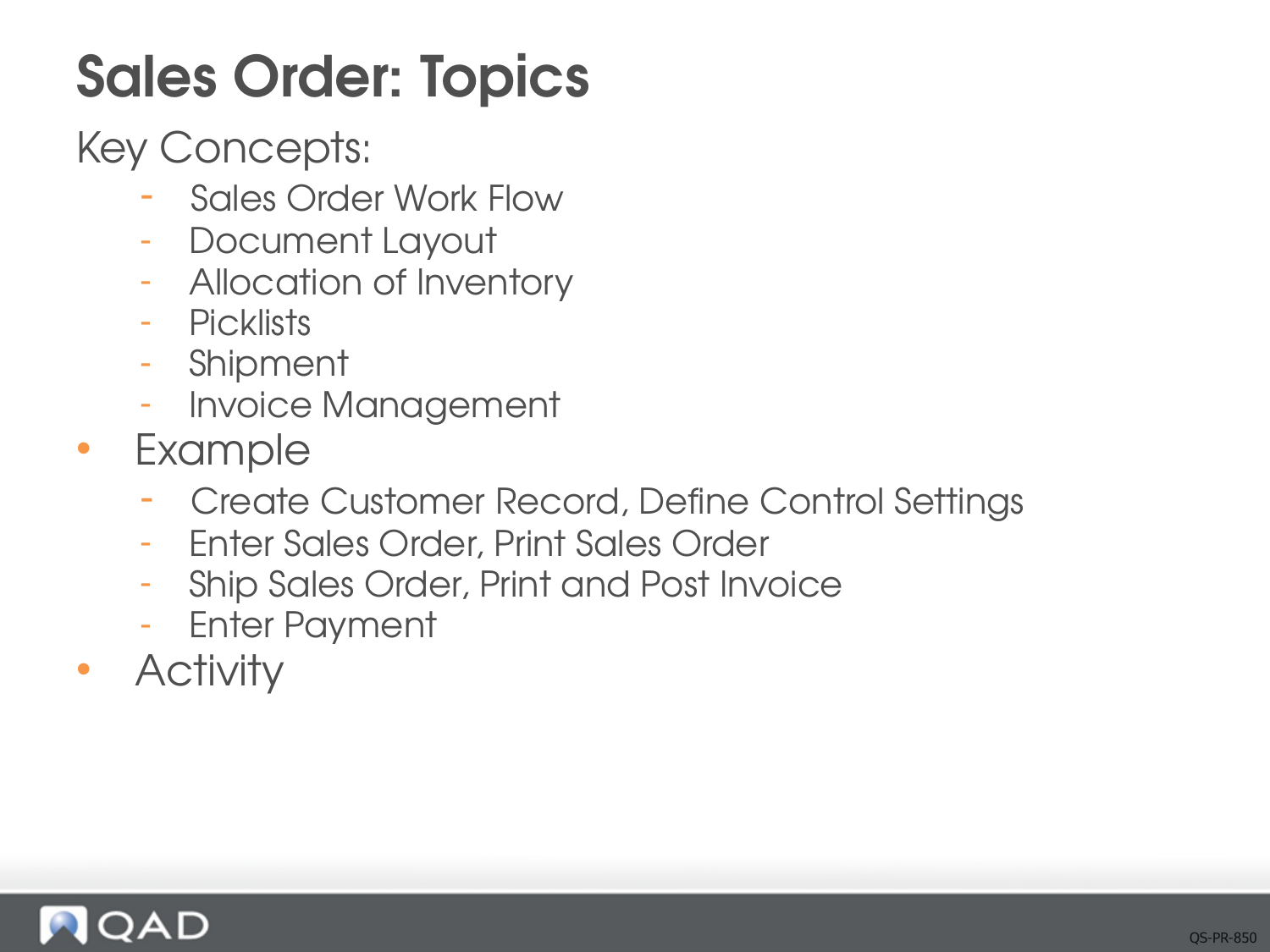

# Sales Order: Topics
Key Concepts:
 Sales Order Work Flow
 Document Layout
 Allocation of Inventory
 Picklists
 Shipment
 Invoice Management
 Example
 Create Customer Record, Define Control Settings
 Enter Sales Order, Print Sales Order
 Ship Sales Order, Print and Post Invoice
 Enter Payment
 Activity
QS-PR-850